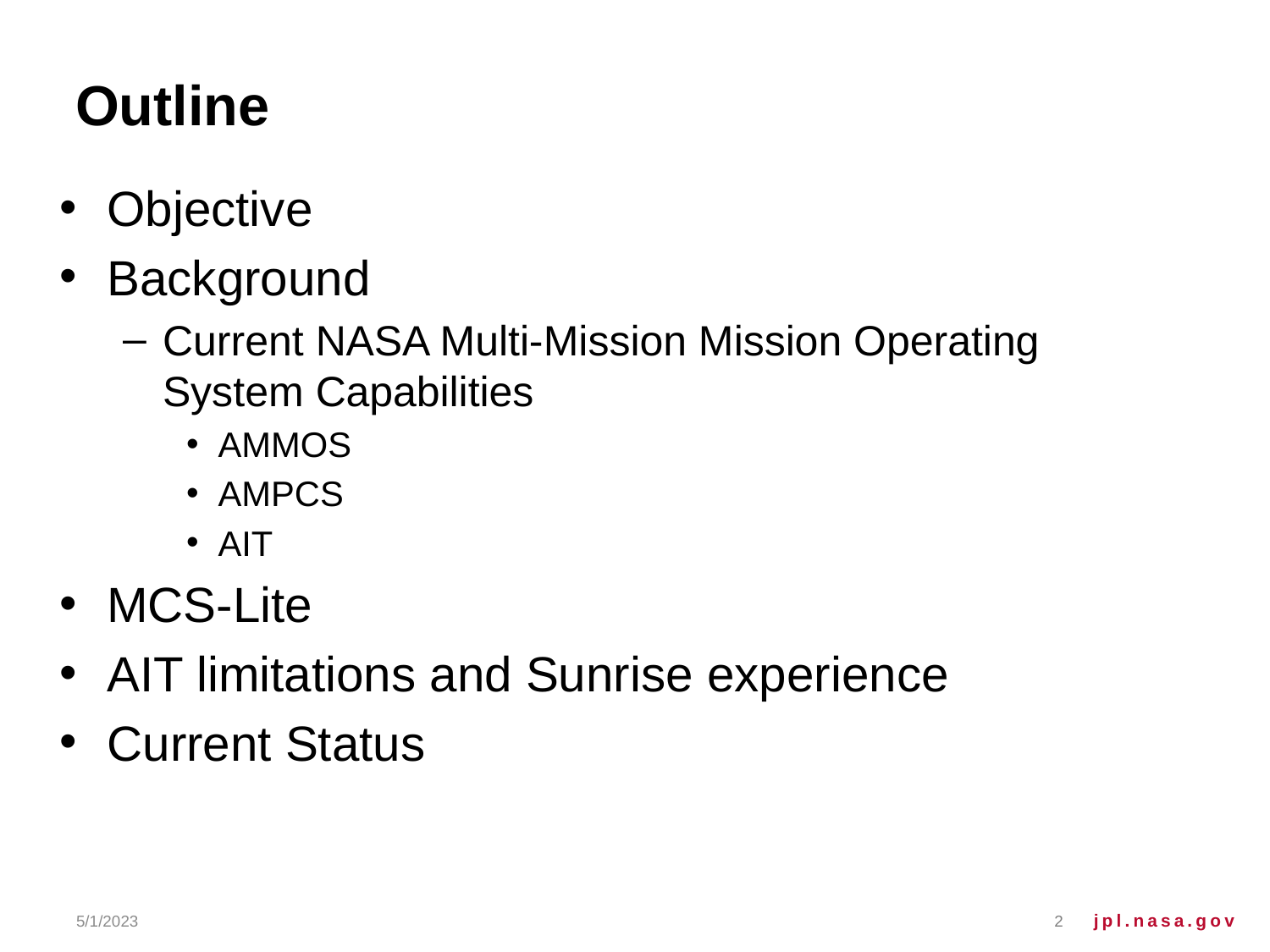

# Outline
Objective
Background
Current NASA Multi-Mission Mission Operating System Capabilities
AMMOS
AMPCS
AIT
MCS-Lite
AIT limitations and Sunrise experience
Current Status

5/1/2023
2